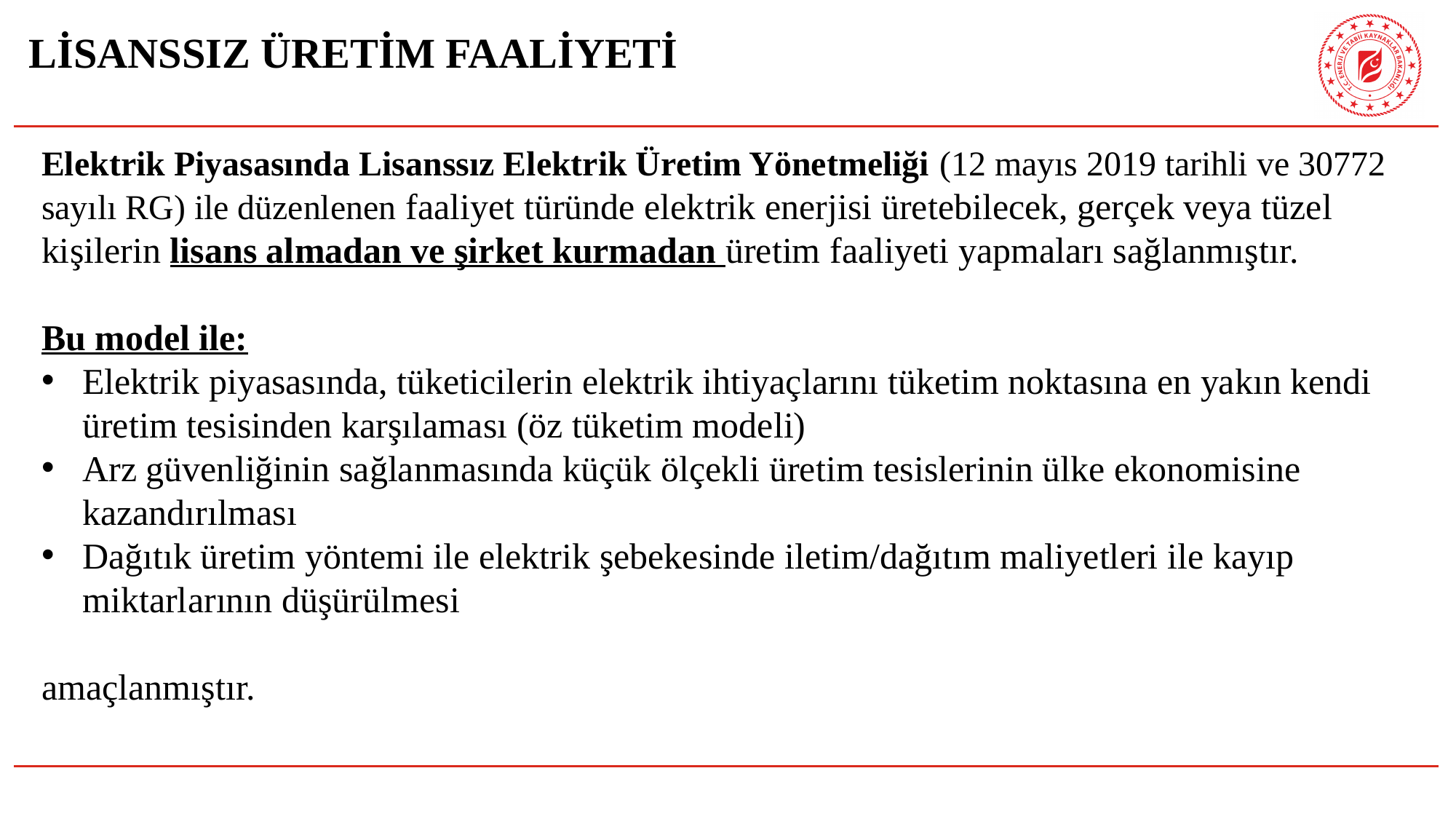

# LİSANSSIZ ÜRETİM FAALİYETİ
Elektrik Piyasasında Lisanssız Elektrik Üretim Yönetmeliği (12 mayıs 2019 tarihli ve 30772 sayılı RG) ile düzenlenen faaliyet türünde elektrik enerjisi üretebilecek, gerçek veya tüzel kişilerin lisans almadan ve şirket kurmadan üretim faaliyeti yapmaları sağlanmıştır.

Bu model ile:
Elektrik piyasasında, tüketicilerin elektrik ihtiyaçlarını tüketim noktasına en yakın kendi üretim tesisinden karşılaması (öz tüketim modeli)
Arz güvenliğinin sağlanmasında küçük ölçekli üretim tesislerinin ülke ekonomisine kazandırılması
Dağıtık üretim yöntemi ile elektrik şebekesinde iletim/dağıtım maliyetleri ile kayıp miktarlarının düşürülmesi

amaçlanmıştır.